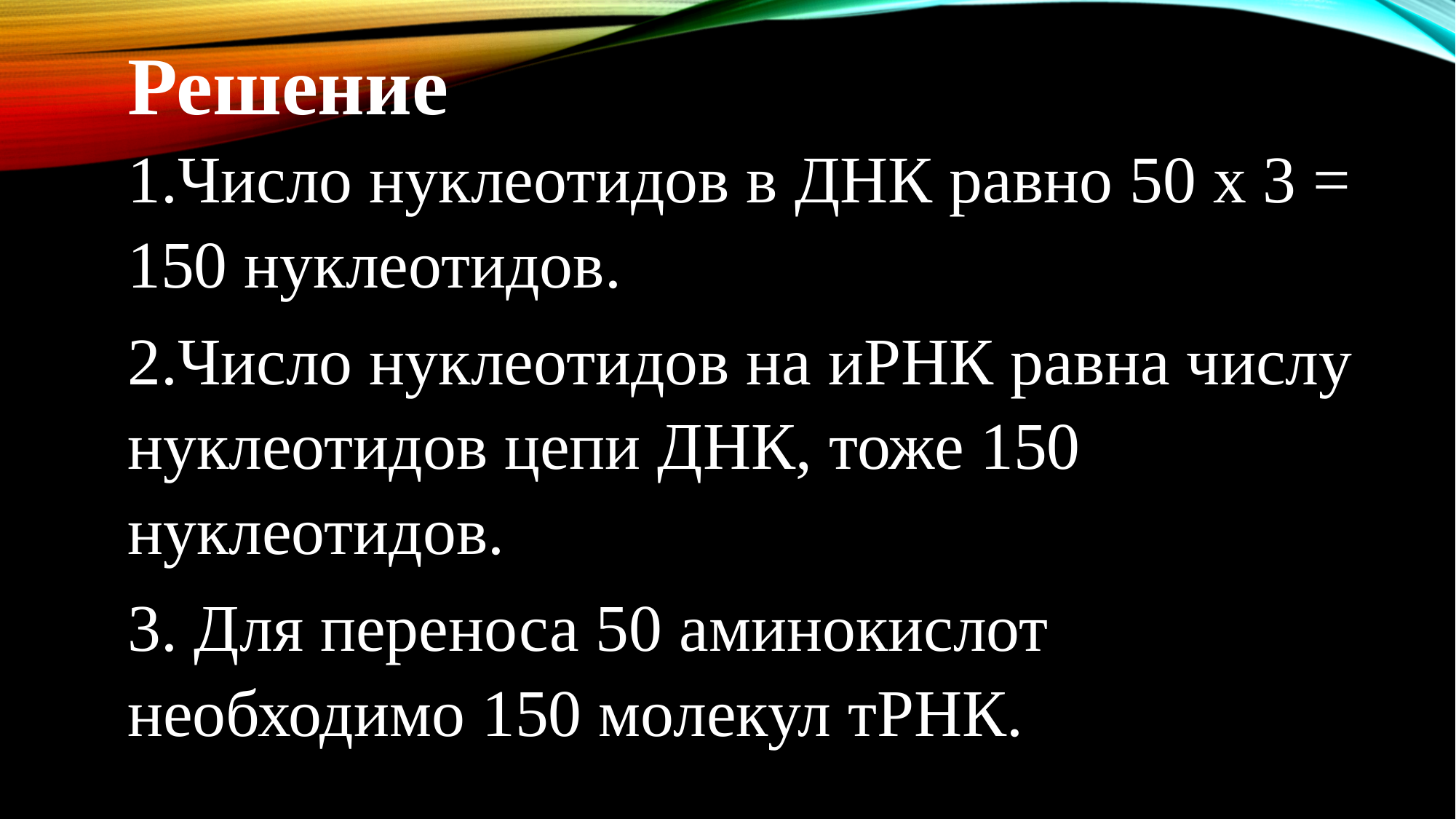

Решение
1.Число нуклеотидов в ДНК равно 50 х 3 = 150 нуклеотидов.
2.Число нуклеотидов на иРНК равна числу нуклеотидов цепи ДНК, тоже 150 нуклеотидов.
3. Для переноса 50 аминокислот необходимо 150 молекул тРНК.